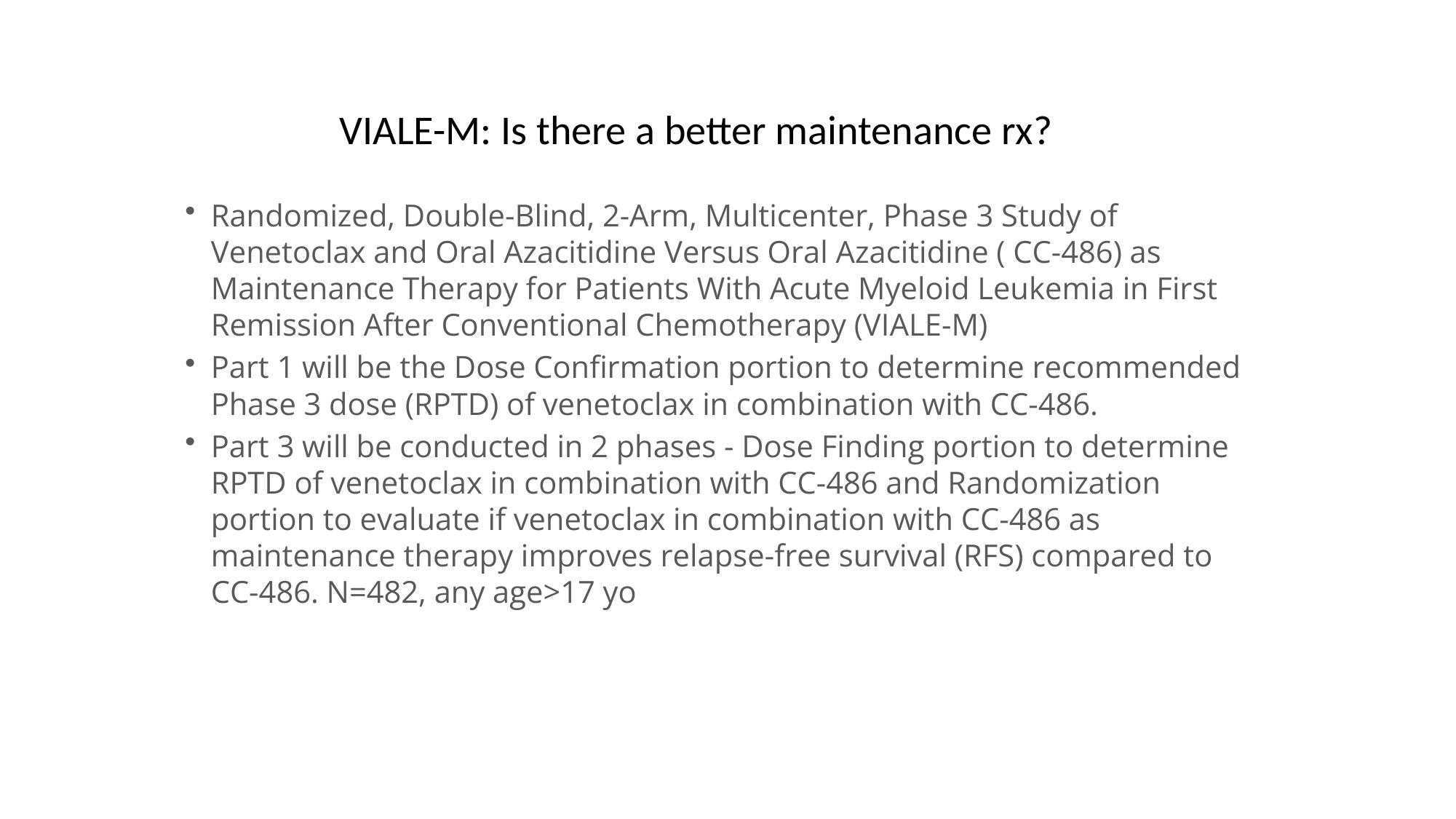

# VIALE-M: Is there a better maintenance rx?
Randomized, Double-Blind, 2-Arm, Multicenter, Phase 3 Study of Venetoclax and Oral Azacitidine Versus Oral Azacitidine ( CC-486) as Maintenance Therapy for Patients With Acute Myeloid Leukemia in First Remission After Conventional Chemotherapy (VIALE-M)
Part 1 will be the Dose Confirmation portion to determine recommended Phase 3 dose (RPTD) of venetoclax in combination with CC-486.
Part 3 will be conducted in 2 phases - Dose Finding portion to determine RPTD of venetoclax in combination with CC-486 and Randomization portion to evaluate if venetoclax in combination with CC-486 as maintenance therapy improves relapse-free survival (RFS) compared to CC-486. N=482, any age>17 yo